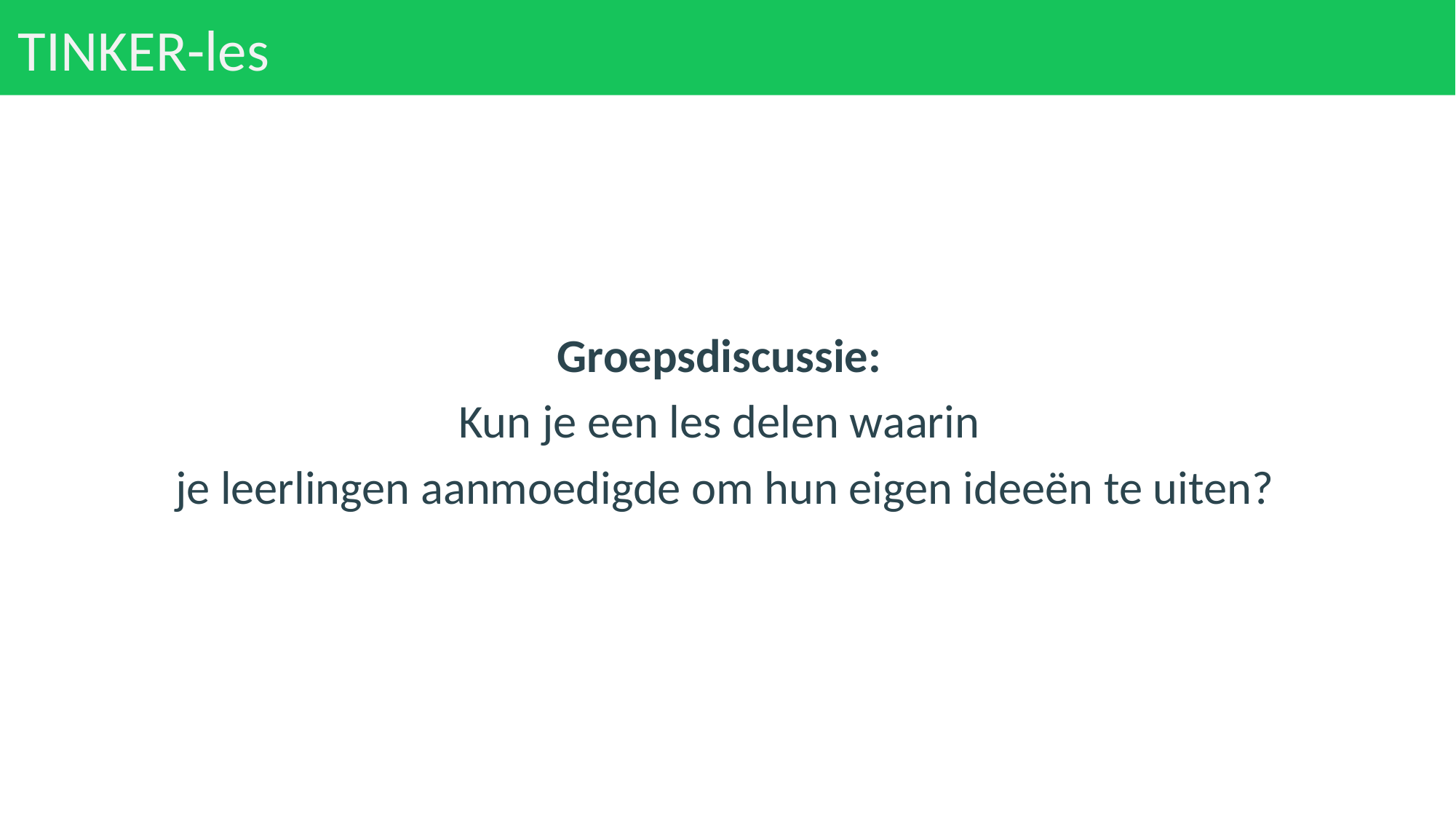

# TINKER-les
Groepsdiscussie:
Kun je een les delen waarin
je leerlingen aanmoedigde om hun eigen ideeën te uiten?